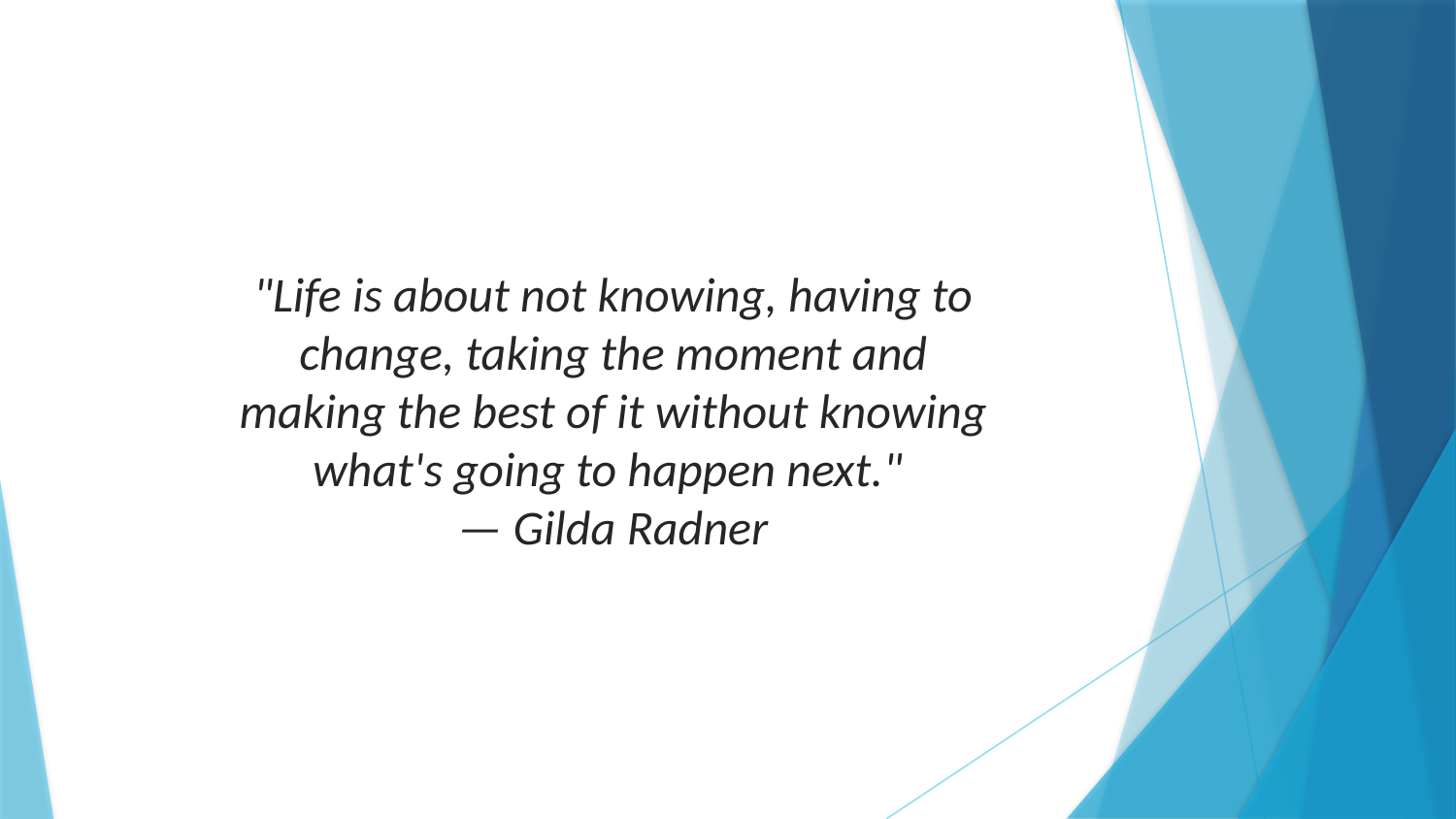

"Life is about not knowing, having to change, taking the moment and making the best of it without knowing what's going to happen next."
— Gilda Radner